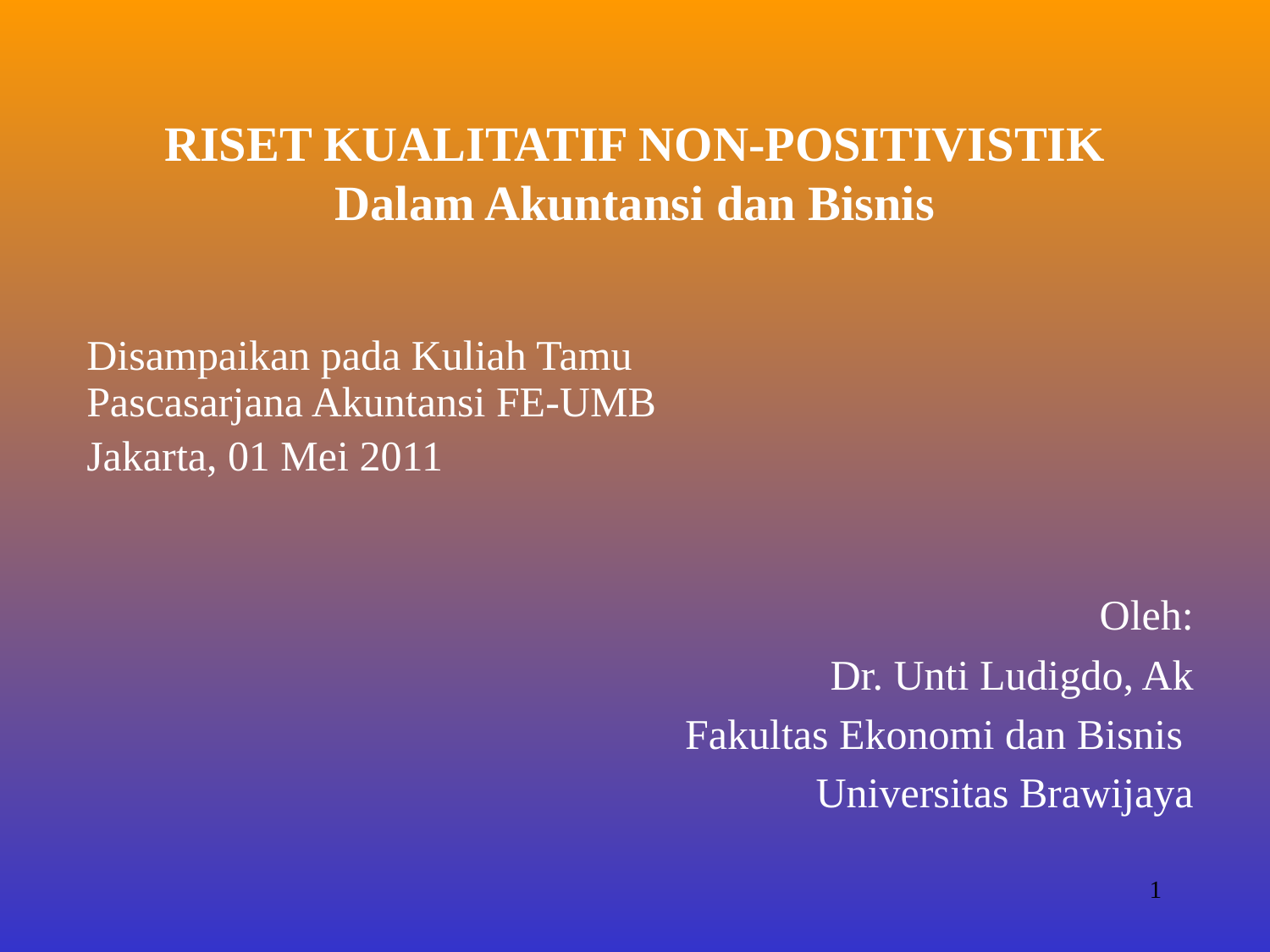

RISET KUALITATIF NON-POSITIVISTIK
Dalam Akuntansi dan Bisnis
Disampaikan pada Kuliah Tamu  Pascasarjana Akuntansi FE-UMB
Jakarta, 01 Mei 2011
Oleh:
Dr. Unti Ludigdo, Ak
Fakultas Ekonomi dan Bisnis
Universitas Brawijaya
1